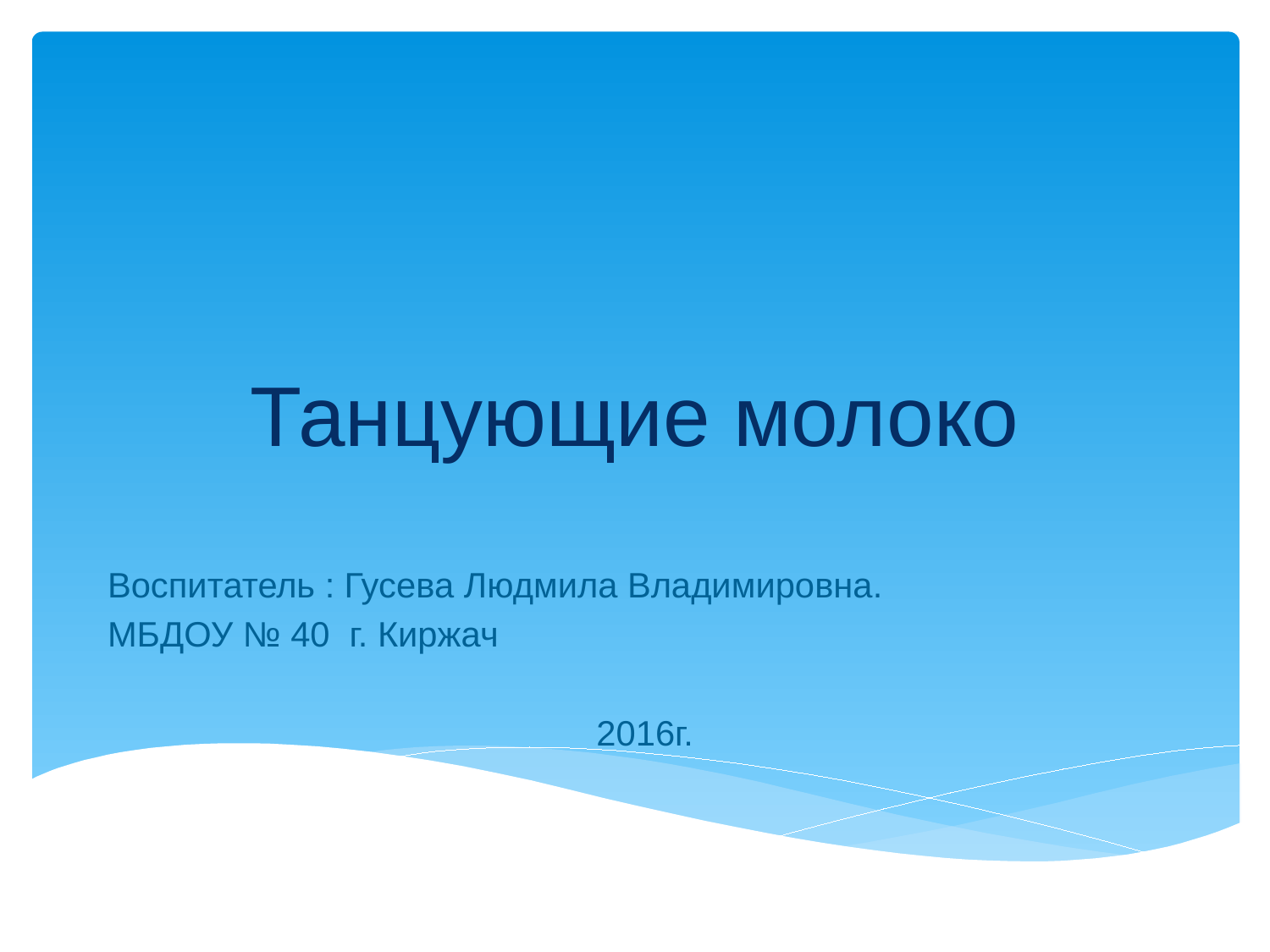

# Танцующие молоко
Воспитатель : Гусева Людмила Владимировна.
МБДОУ № 40  г. Киржач

2016г.